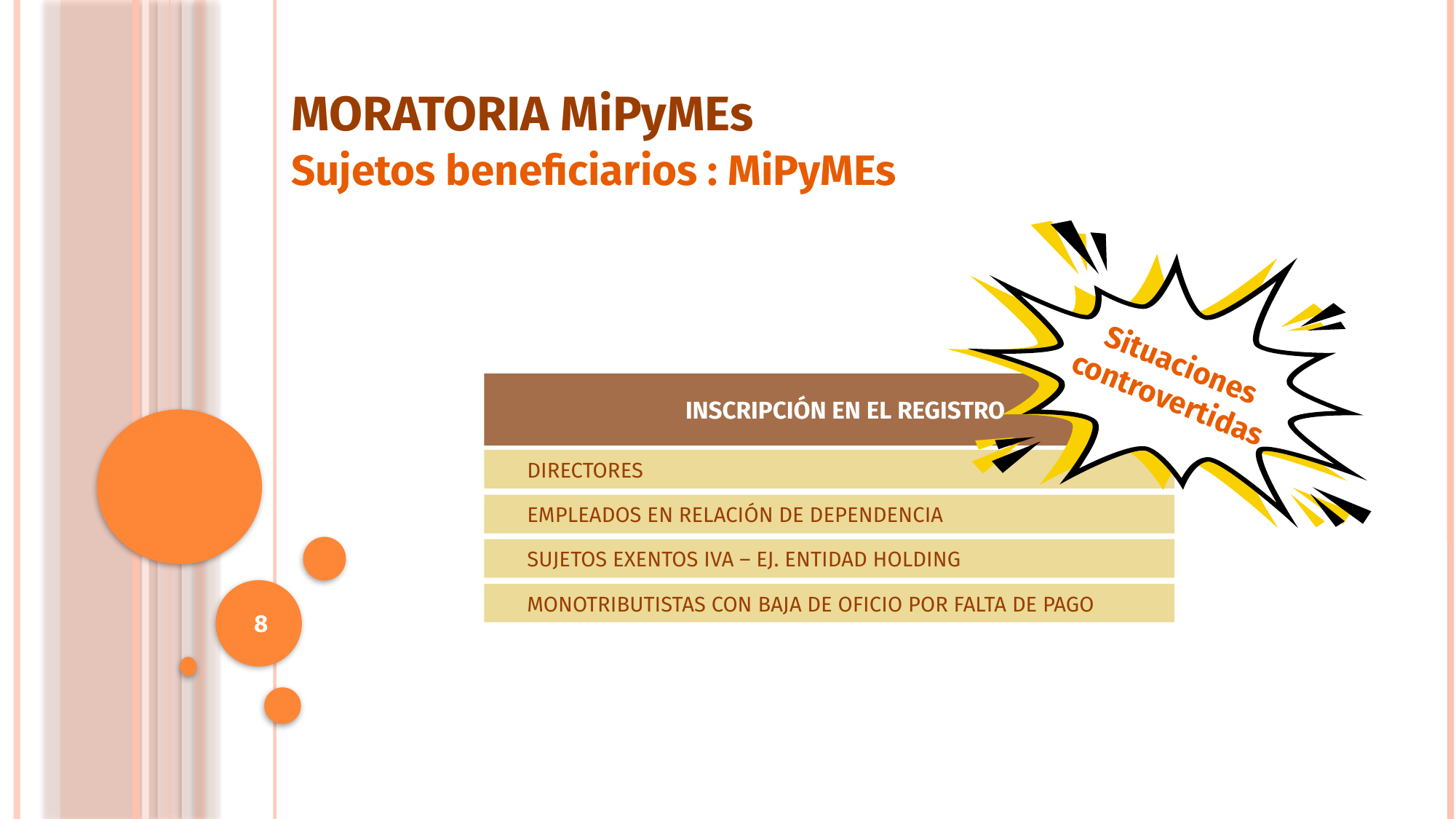

MORATORIA MiPyMEs
Sujetos beneficiarios : MiPyMEs

Situaciones controvertidas
INSCRIPCIÓN EN EL REGISTRO
DIRECTORES
EMPLEADOS EN RELACIÓN DE DEPENDENCIA
SUJETOS EXENTOS IVA – EJ. ENTIDAD HOLDING

MONOTRIBUTISTAS CON BAJA DE OFICIO POR FALTA DE PAGO
8